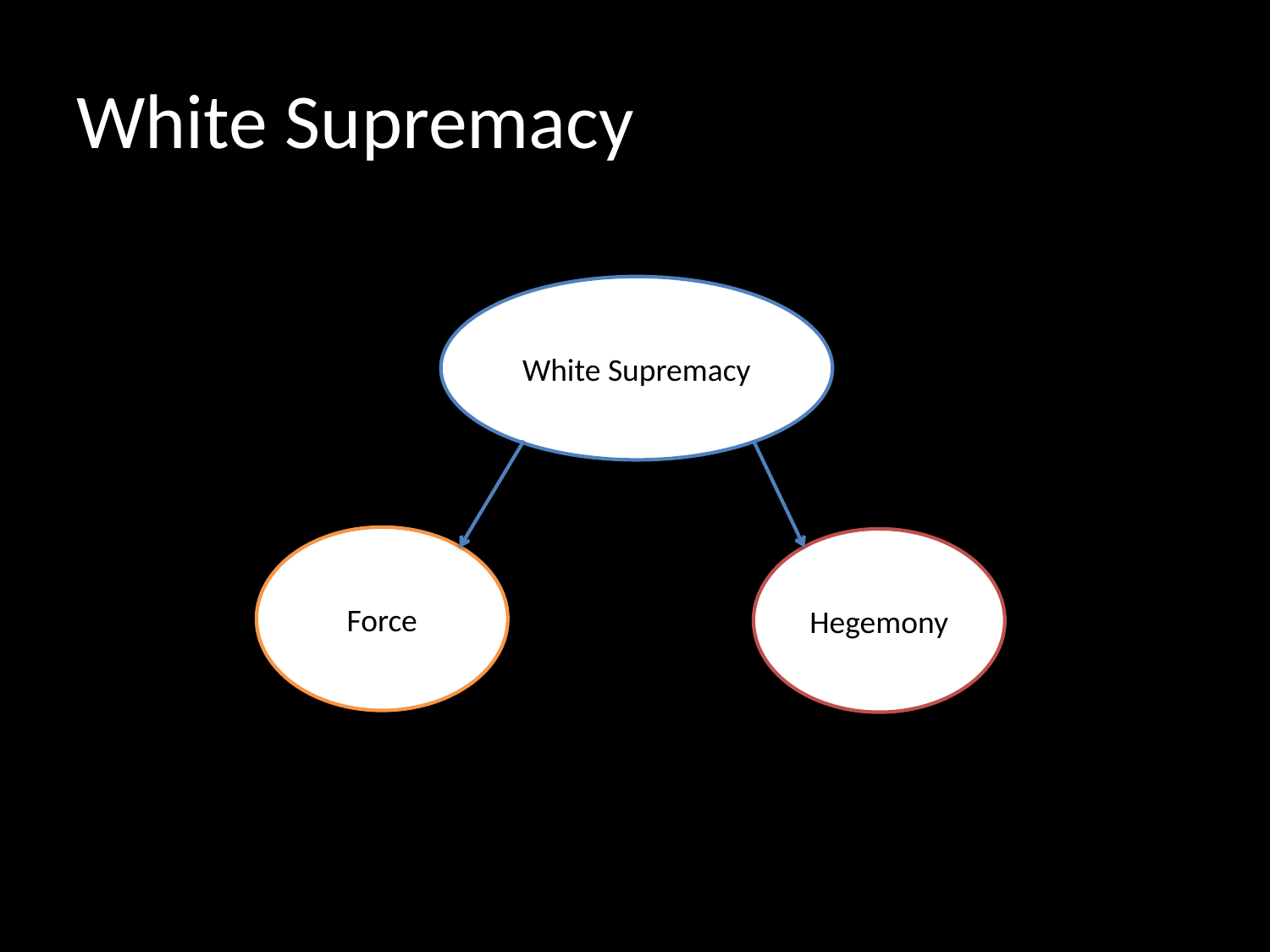

# White Supremacy

White Supremacy
Force
Hegemony